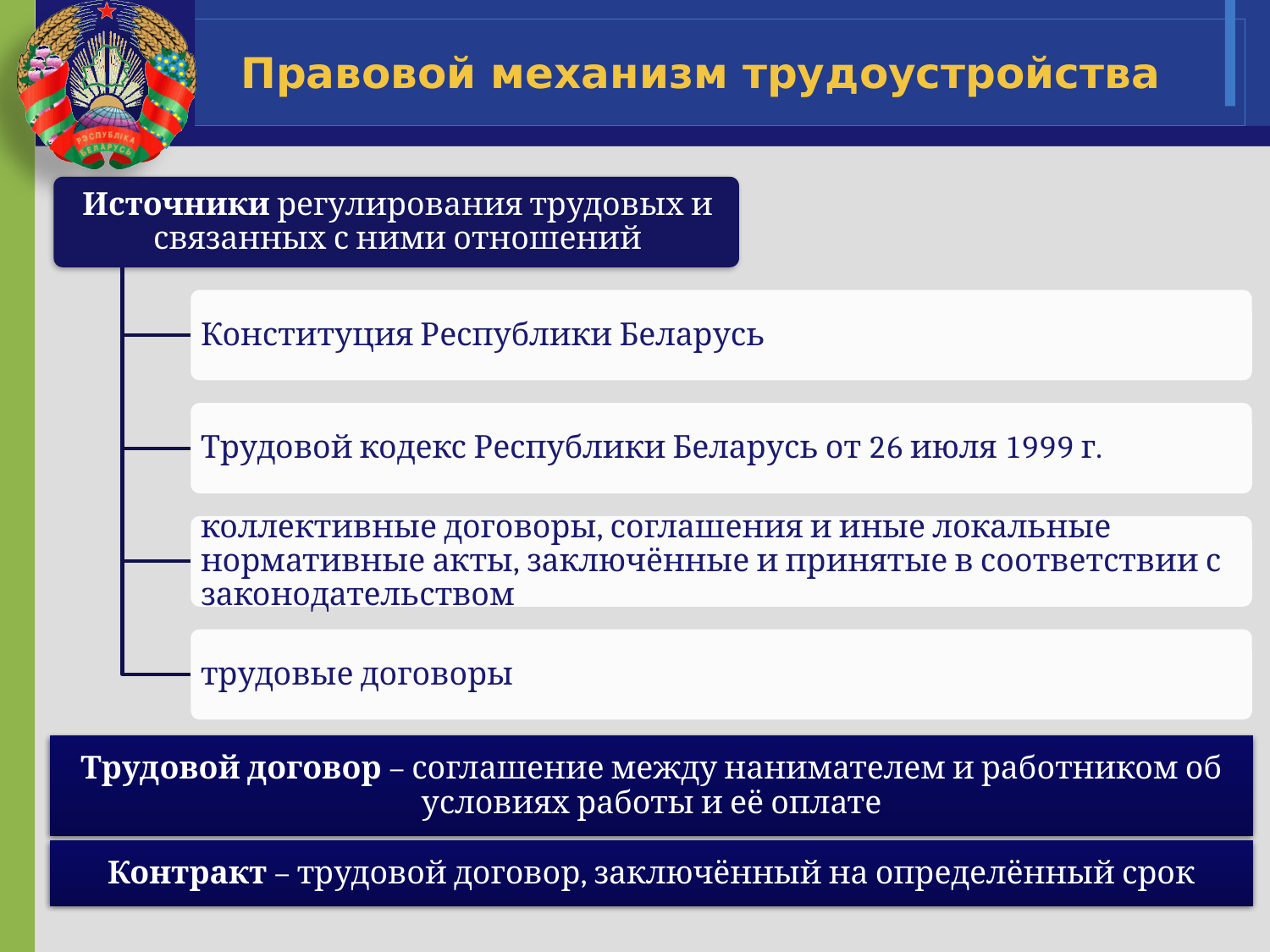

# Правовой механизм трудоустройства
Источники регулирования трудовых и связанных с ними отношений
Конституция Республики Беларусь
Трудовой кодекс Республики Беларусь от 26 июля 1999 г.
коллективные договоры, соглашения и иные локальные нормативные акты, заключённые и принятые в соответствии с законодательством
трудовые договоры

Трудовой договор – соглашение между нанимателем и работником об условиях работы и её оплате

Контракт – трудовой договор, заключённый на определённый срок